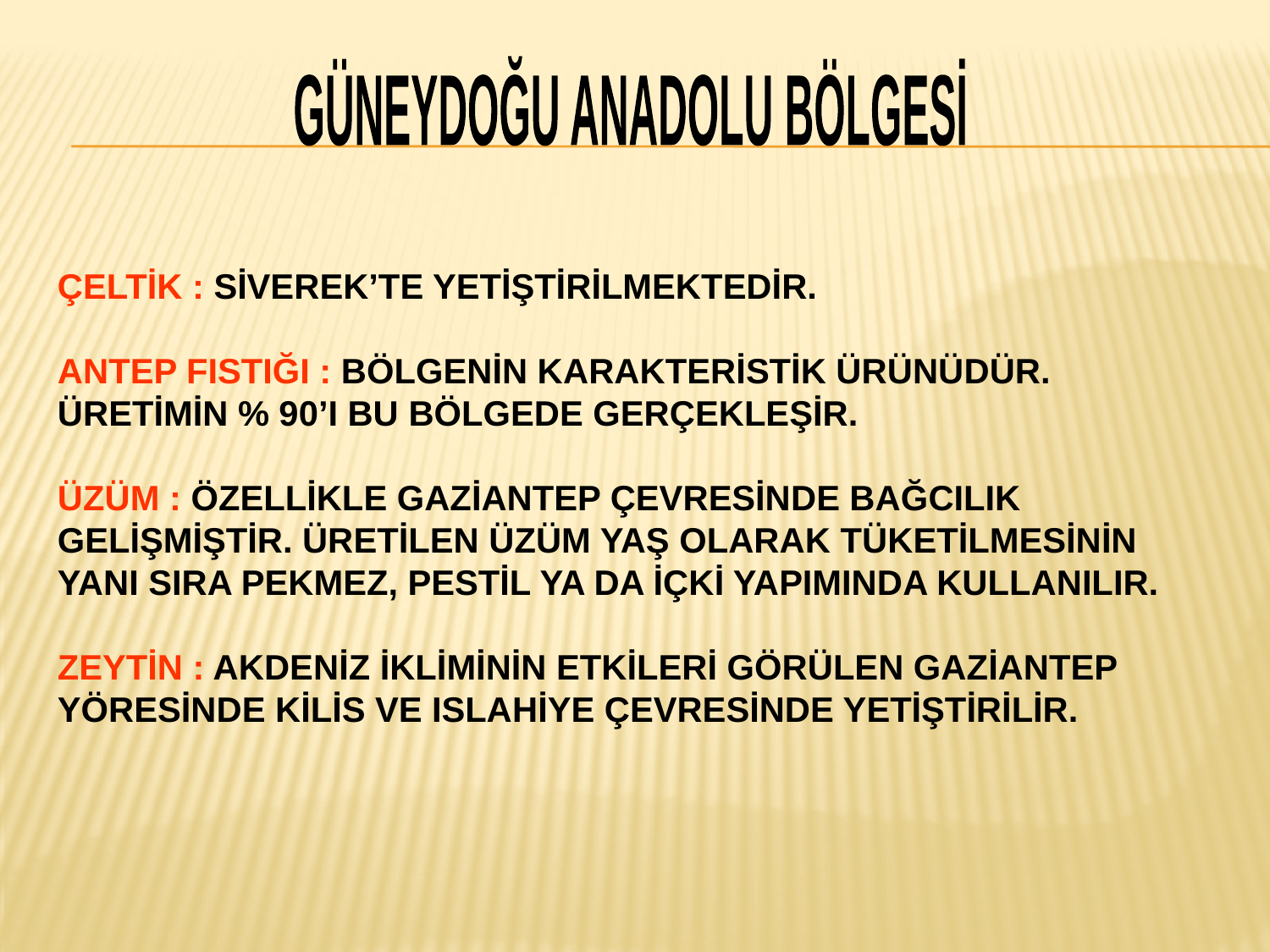

GÜNEYDOĞU ANADOLU BÖLGESİ

ÇELTİK : SİVEREK’TE YETİŞTİRİLMEKTEDİR.
ANTEP FISTIĞI : BÖLGENİN KARAKTERİSTİK ÜRÜNÜDÜR. ÜRETİMİN % 90’I BU BÖLGEDE GERÇEKLEŞİR.
ÜZÜM : ÖZELLİKLE GAZİANTEP ÇEVRESİNDE BAĞCILIK GELİŞMİŞTİR. ÜRETİLEN ÜZÜM YAŞ OLARAK TÜKETİLMESİNİN YANI SIRA PEKMEZ, PESTİL YA DA İÇKİ YAPIMINDA KULLANILIR.
ZEYTİN : AKDENİZ İKLİMİNİN ETKİLERİ GÖRÜLEN GAZİANTEP YÖRESİNDE KİLİS VE ISLAHİYE ÇEVRESİNDE YETİŞTİRİLİR.